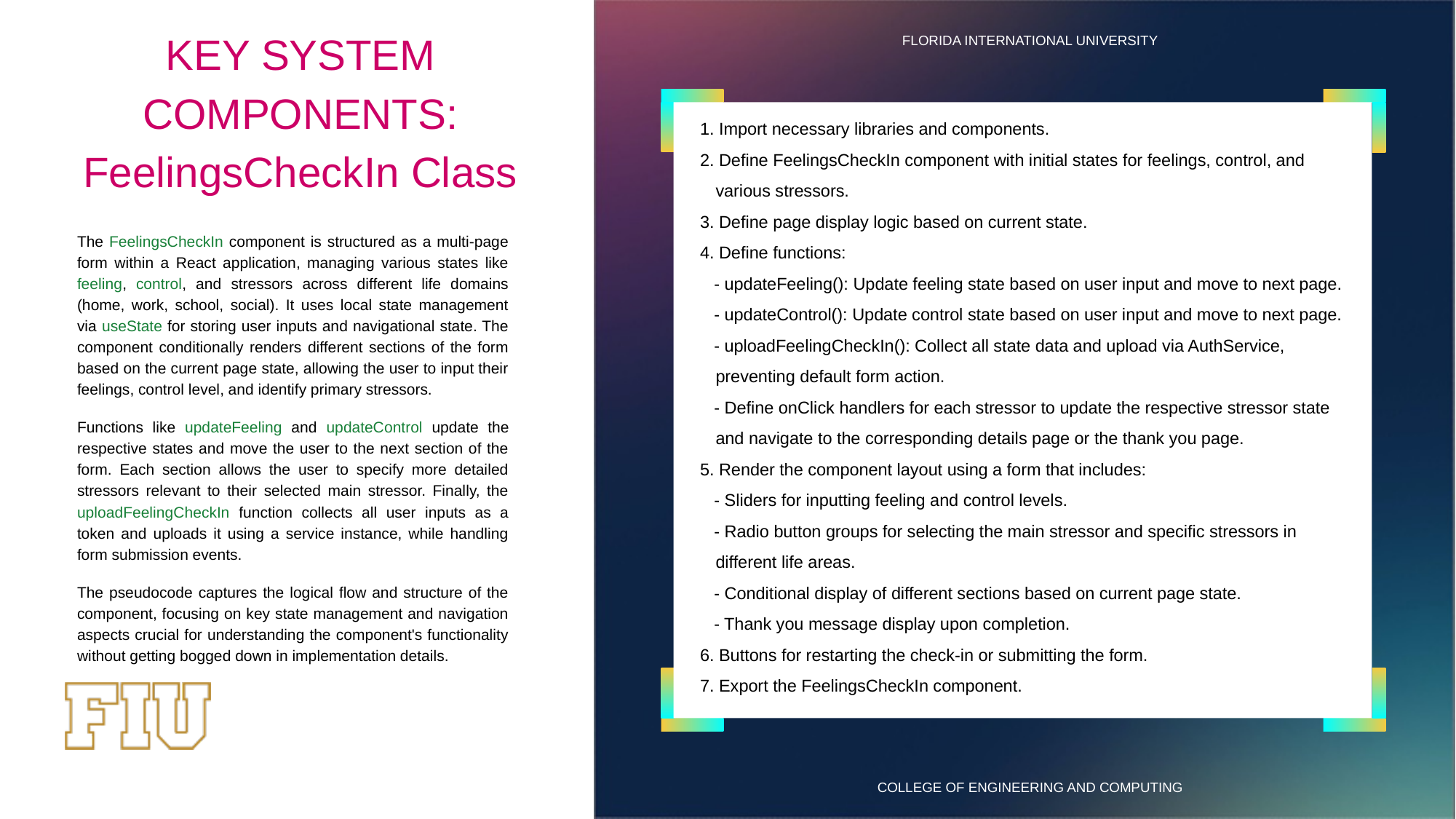

# KEY SYSTEM COMPONENTS:
FeelingsCheckIn Class
1. Import necessary libraries and components.
2. Define FeelingsCheckIn component with initial states for feelings, control, and various stressors.
3. Define page display logic based on current state.
4. Define functions:
   - updateFeeling(): Update feeling state based on user input and move to next page.
   - updateControl(): Update control state based on user input and move to next page.
   - uploadFeelingCheckIn(): Collect all state data and upload via AuthService, preventing default form action.
   - Define onClick handlers for each stressor to update the respective stressor state and navigate to the corresponding details page or the thank you page.
5. Render the component layout using a form that includes:
   - Sliders for inputting feeling and control levels.
   - Radio button groups for selecting the main stressor and specific stressors in different life areas.
   - Conditional display of different sections based on current page state.
   - Thank you message display upon completion.
6. Buttons for restarting the check-in or submitting the form.
7. Export the FeelingsCheckIn component.
The FeelingsCheckIn component is structured as a multi-page form within a React application, managing various states like feeling, control, and stressors across different life domains (home, work, school, social). It uses local state management via useState for storing user inputs and navigational state. The component conditionally renders different sections of the form based on the current page state, allowing the user to input their feelings, control level, and identify primary stressors.
Functions like updateFeeling and updateControl update the respective states and move the user to the next section of the form. Each section allows the user to specify more detailed stressors relevant to their selected main stressor. Finally, the uploadFeelingCheckIn function collects all user inputs as a token and uploads it using a service instance, while handling form submission events.
The pseudocode captures the logical flow and structure of the component, focusing on key state management and navigation aspects crucial for understanding the component's functionality without getting bogged down in implementation details.